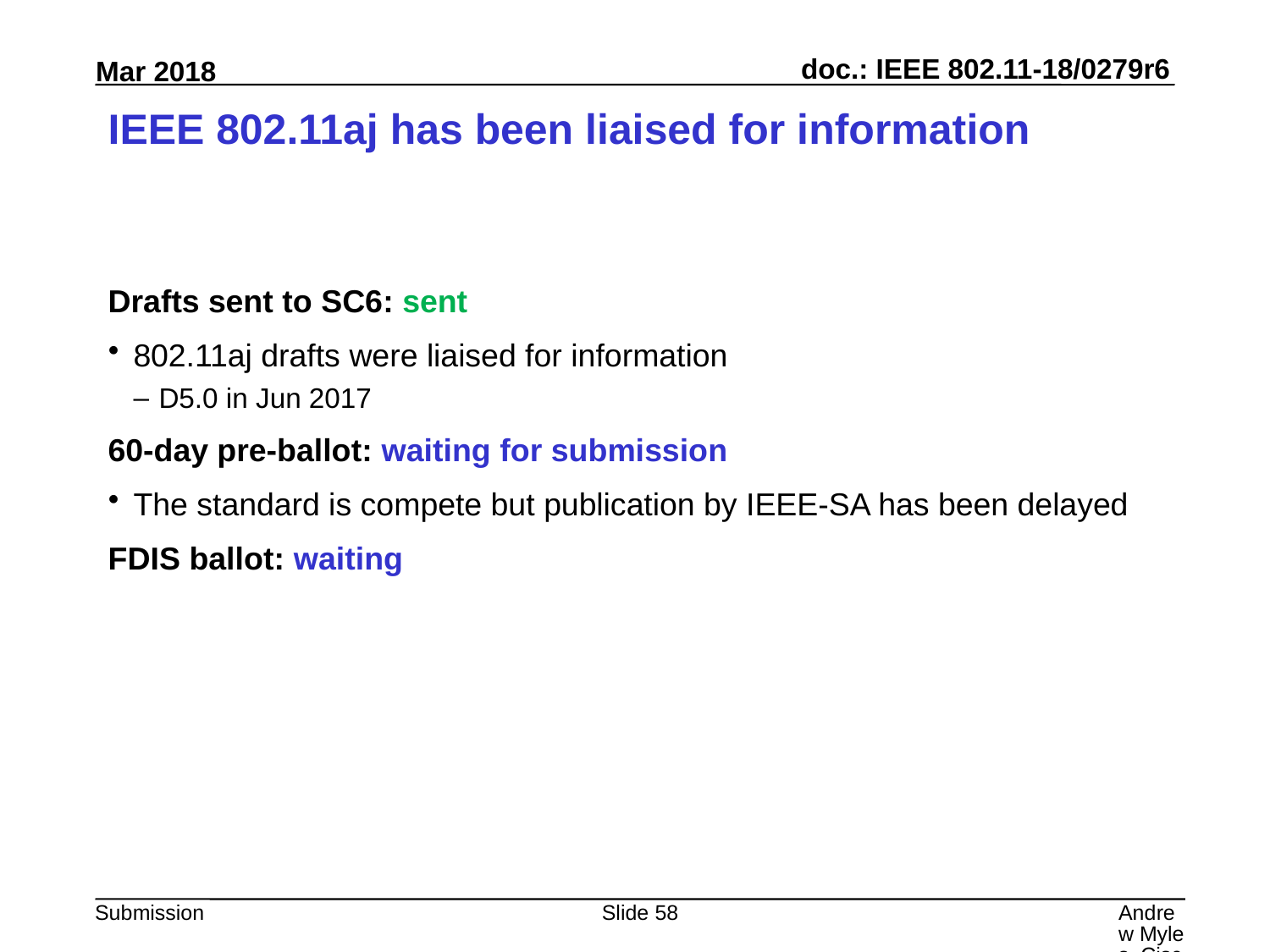

# IEEE 802.11aj has been liaised for information
Drafts sent to SC6: sent
802.11aj drafts were liaised for information
D5.0 in Jun 2017
60-day pre-ballot: waiting for submission
The standard is compete but publication by IEEE-SA has been delayed
FDIS ballot: waiting
Slide 58
Andrew Myles, Cisco